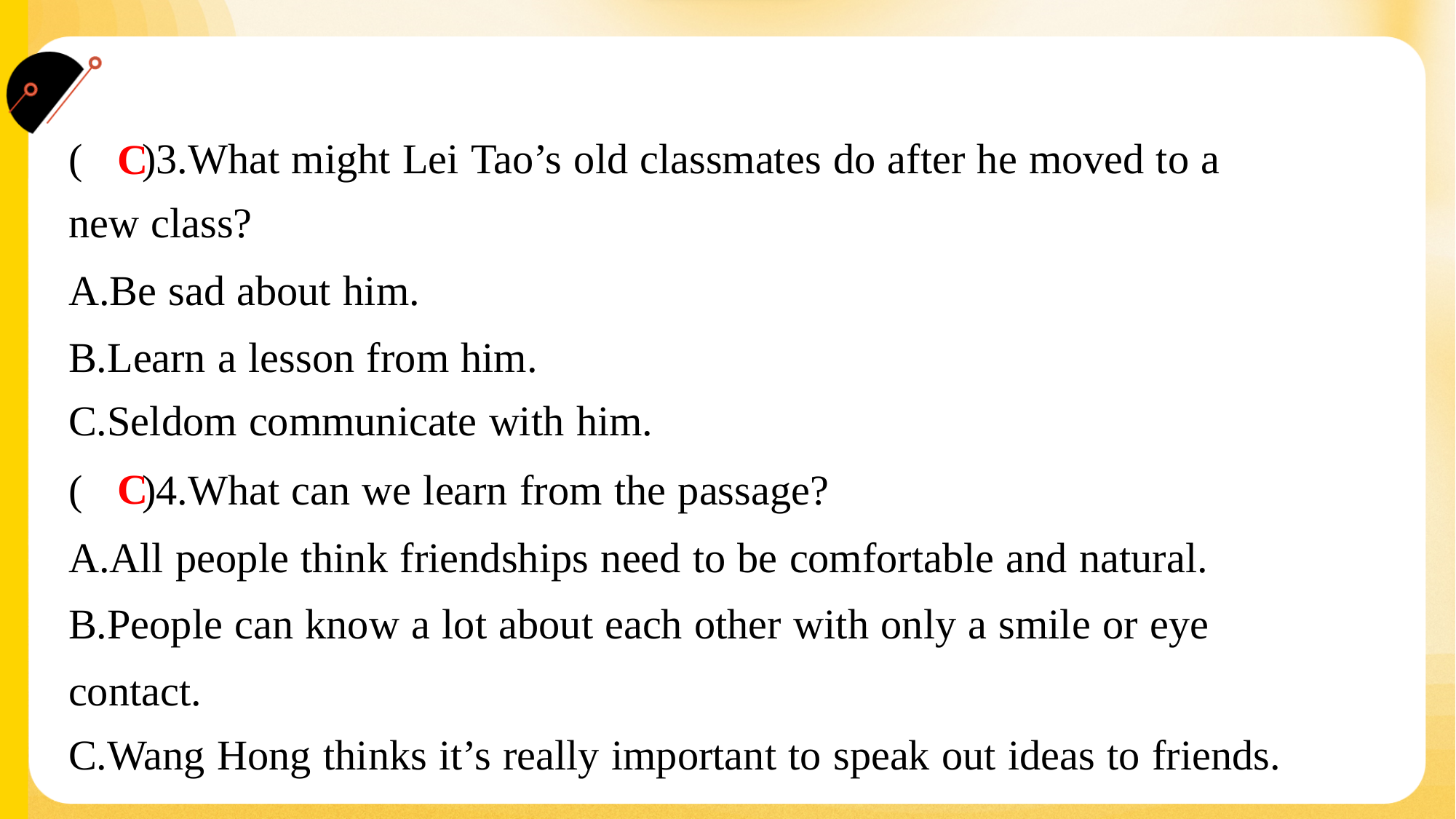

(     )3.What might Lei Tao’s old classmates do after he moved to a
new class?
C
A.Be sad about him.
B.Learn a lesson from him.
C.Seldom communicate with him.
C
(     )4.What can we learn from the passage?
A.All people think friendships need to be comfortable and natural.
B.People can know a lot about each other with only a smile or eye
contact.
C.Wang Hong thinks it’s really important to speak out ideas to friends.